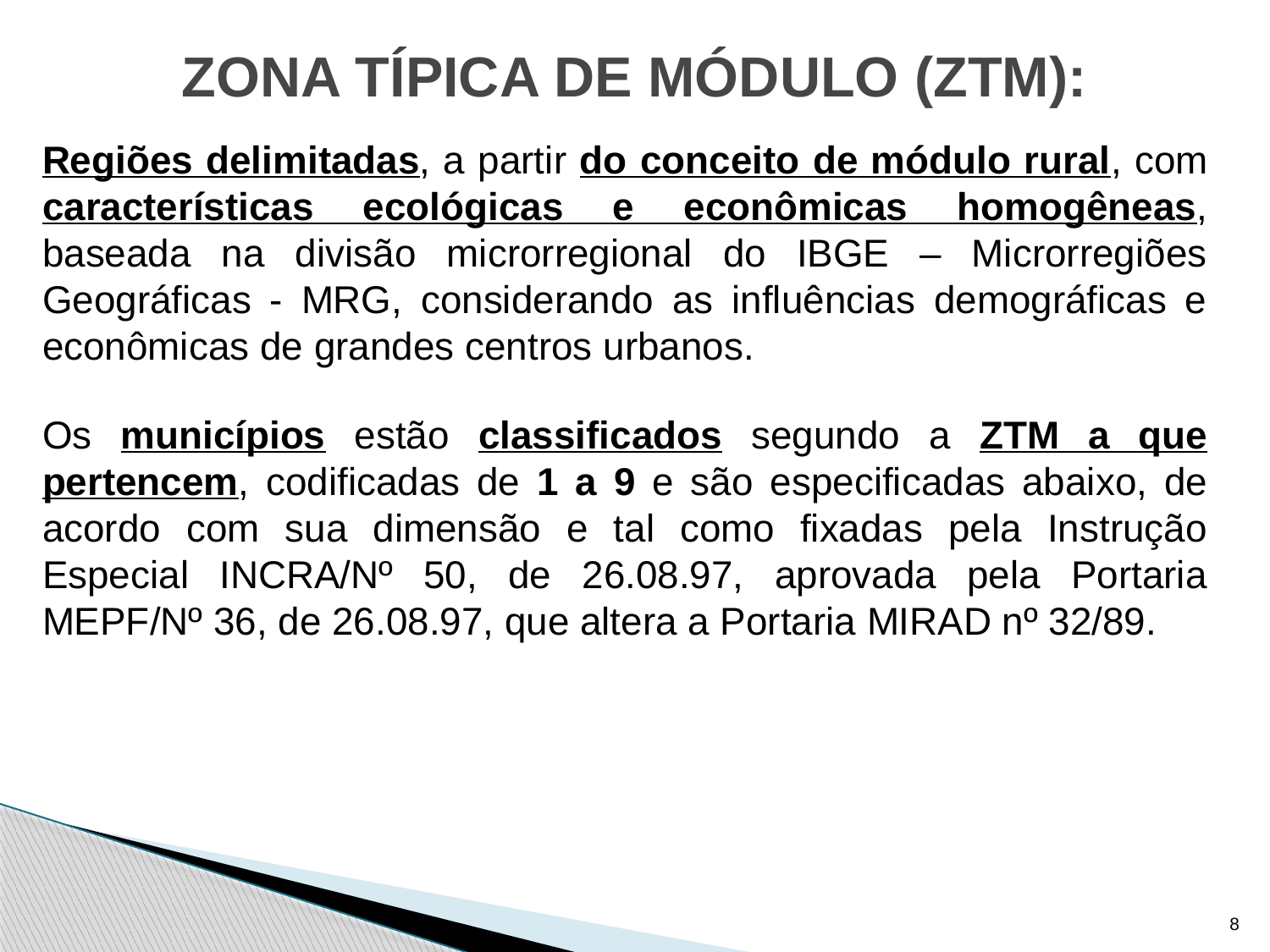

ZONA TÍPICA DE MÓDULO (ZTM):
Regiões delimitadas, a partir do conceito de módulo rural, com características ecológicas e econômicas homogêneas, baseada na divisão microrregional do IBGE – Microrregiões Geográficas - MRG, considerando as influências demográficas e econômicas de grandes centros urbanos.
Os municípios estão classificados segundo a ZTM a que pertencem, codificadas de 1 a 9 e são especificadas abaixo, de acordo com sua dimensão e tal como fixadas pela Instrução Especial INCRA/Nº 50, de 26.08.97, aprovada pela Portaria MEPF/Nº 36, de 26.08.97, que altera a Portaria MIRAD nº 32/89.
8